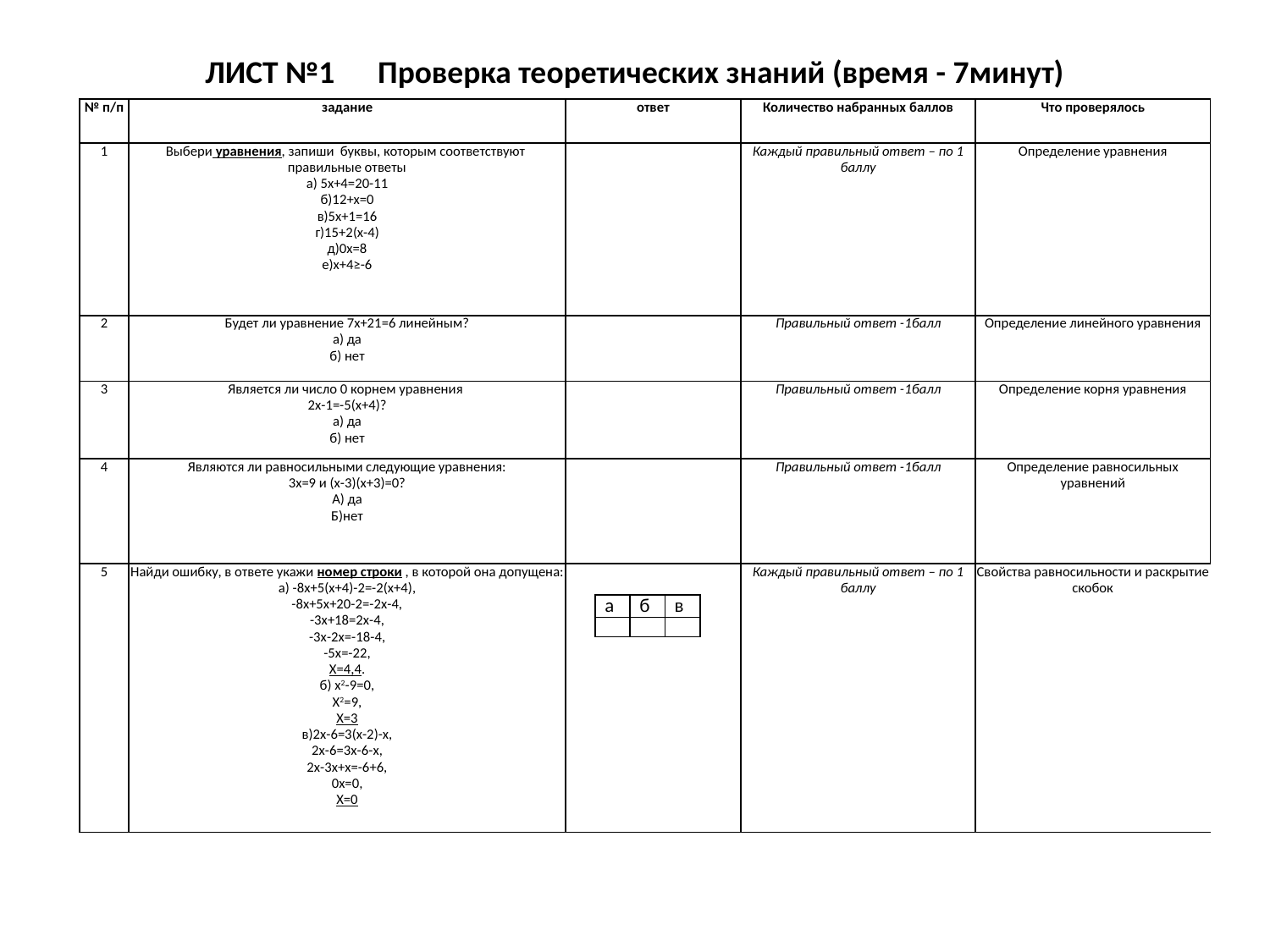

# ЛИСТ №1      Проверка теоретических знаний (время - 7минут)
| № п/п | задание | ответ | Количество набранных баллов | Что проверялось |
| --- | --- | --- | --- | --- |
| 1 | Выбери уравнения, запиши буквы, которым соответствуют правильные ответы а) 5х+4=20-11 б)12+х=0 в)5х+1=16 г)15+2(х-4) д)0х=8 е)х+4≥-6 |  | Каждый правильный ответ – по 1 баллу | Определение уравнения |
| 2 | Будет ли уравнение 7х+21=6 линейным? а) да б) нет |  | Правильный ответ -1балл | Определение линейного уравнения |
| 3 | Является ли число 0 корнем уравнения 2х-1=-5(х+4)? а) да б) нет |  | Правильный ответ -1балл | Определение корня уравнения |
| 4 | Являются ли равносильными следующие уравнения: 3х=9 и (х-3)(х+3)=0? А) да Б)нет |  | Правильный ответ -1балл | Определение равносильных уравнений |
| 5 | Найди ошибку, в ответе укажи номер строки , в которой она допущена: а) -8х+5(х+4)-2=-2(х+4), -8х+5х+20-2=-2х-4, -3х+18=2х-4, -3х-2х=-18-4, -5х=-22, Х=4,4. б) х2-9=0, Х2=9, Х=3 в)2х-6=3(х-2)-х, 2х-6=3х-6-х, 2х-3х+х=-6+6, 0х=0, Х=0 |  | Каждый правильный ответ – по 1 баллу | Свойства равносильности и раскрытие скобок |
| а | б | в |
| --- | --- | --- |
|  |  |  |